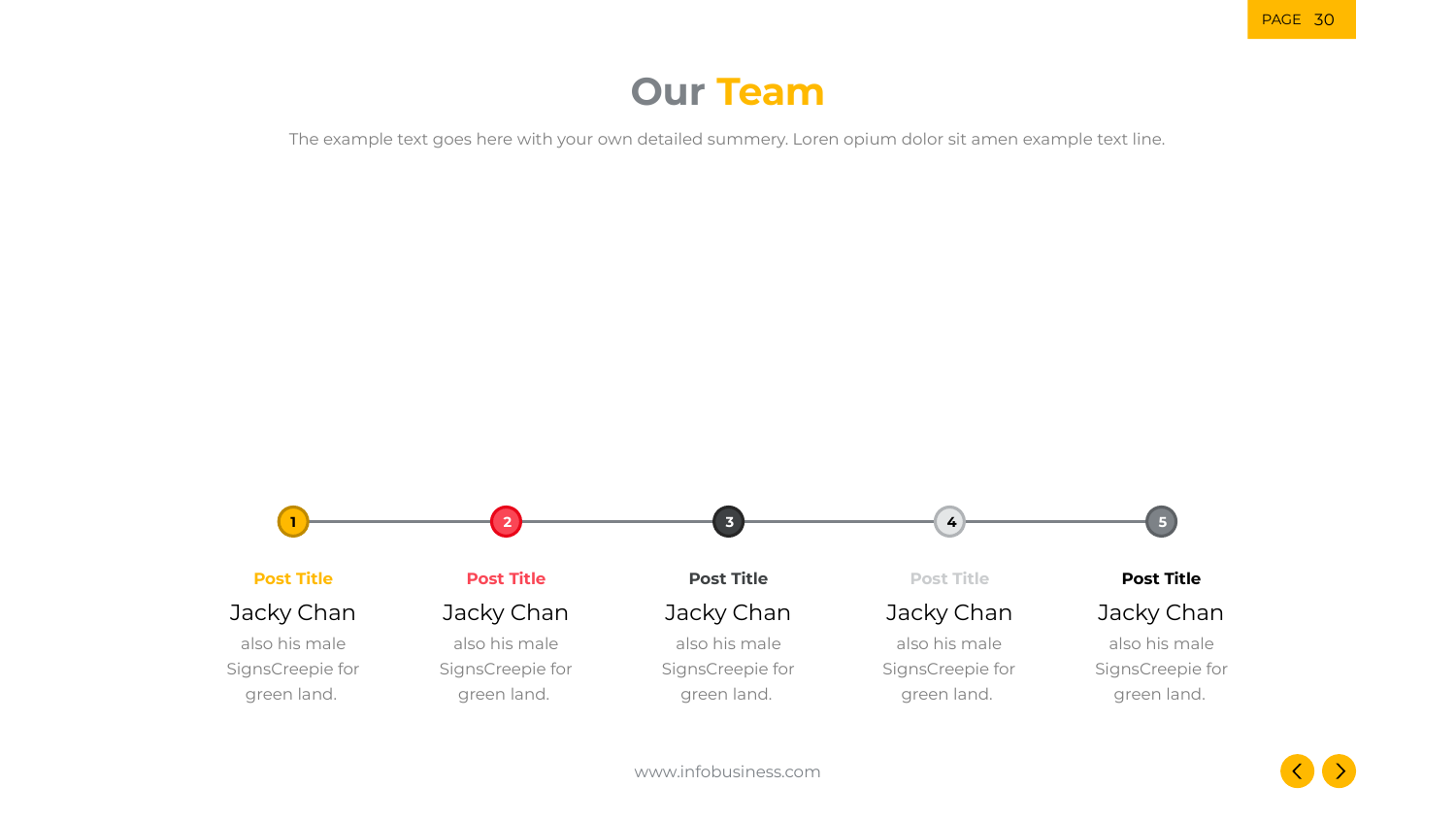

30
# Our Team
The example text goes here with your own detailed summery. Loren opium dolor sit amen example text line.

1
2
3
4
5
Post Title
Jacky Chan
Post Title
Jacky Chan
Post Title
Jacky Chan
Post Title
Jacky Chan
Post Title
Jacky Chan
also his male SignsCreepie for
green land.
also his male SignsCreepie for
green land.
also his male SignsCreepie for
green land.
also his male SignsCreepie for
green land.
also his male SignsCreepie for
green land.
www.infobusiness.com